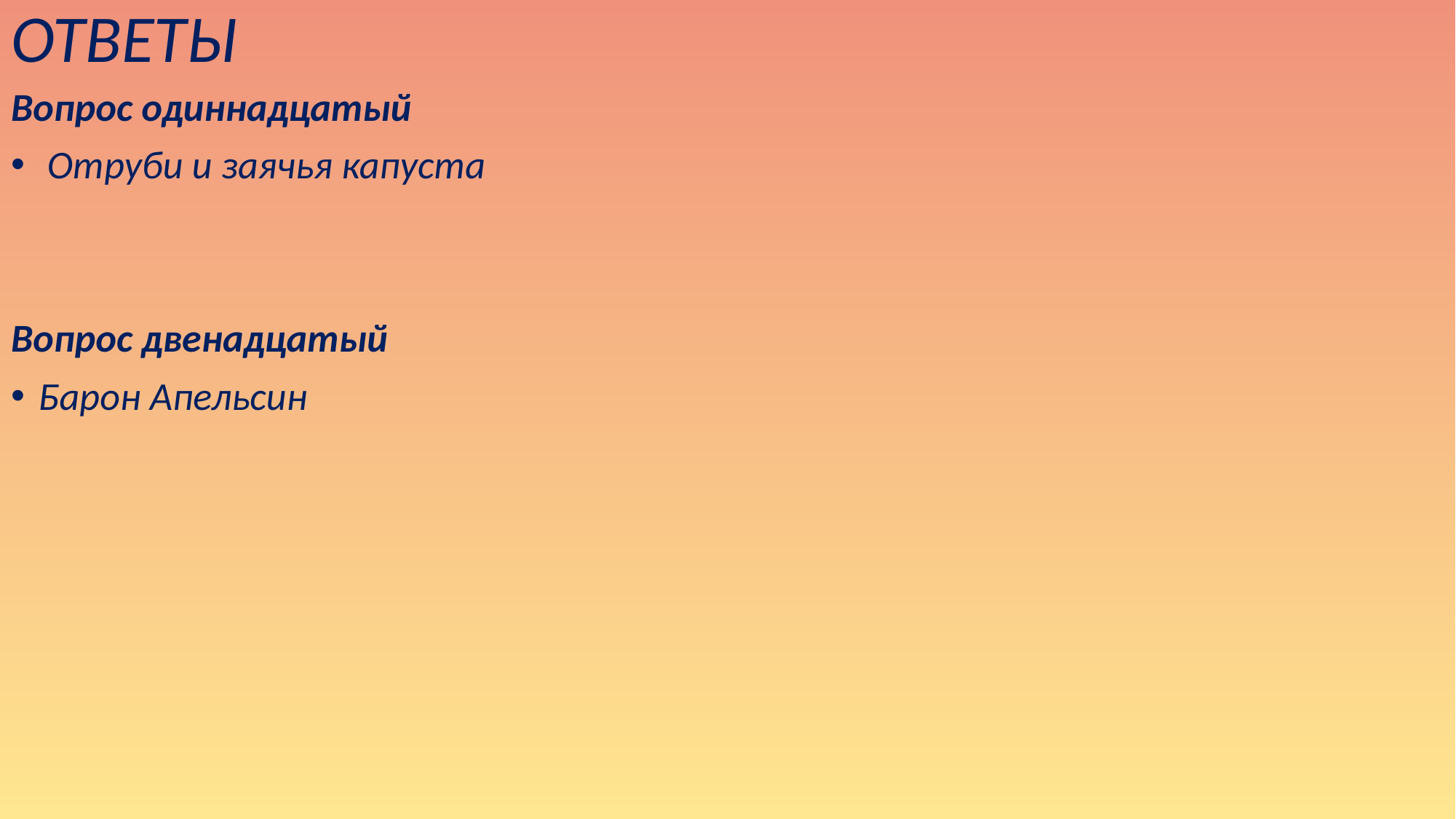

# ОТВЕТЫ
Вопрос одиннадцатый
 Отруби и заячья капуста

Вопрос двенадцатый
Барон Апельсин